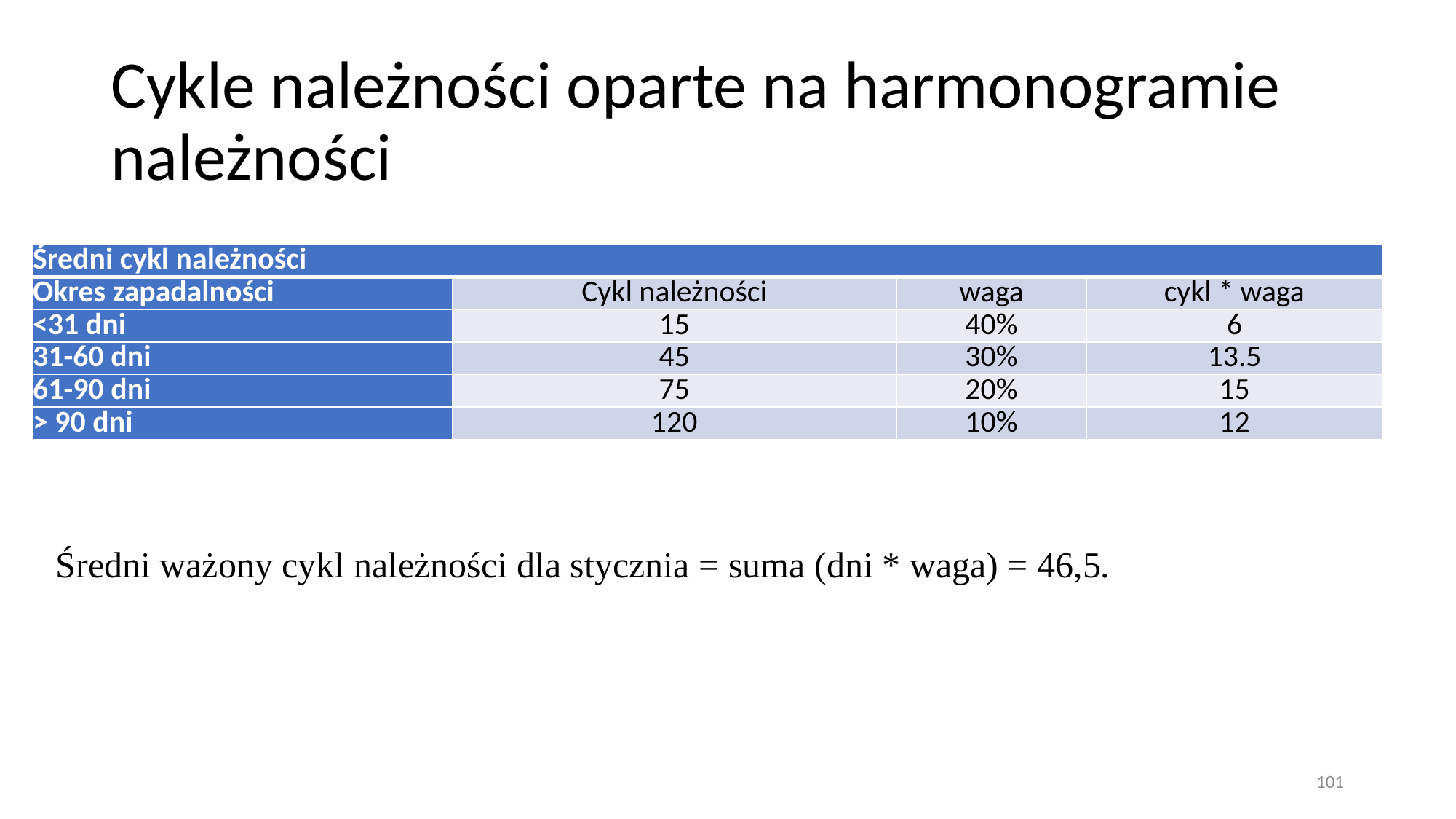

# Cykle należności oparte na harmonogramie należności
| Średni cykl należności |  |  |  |
| --- | --- | --- | --- |
| Okres zapadalności | Cykl należności | waga | cykl \* waga |
| <31 dni | 15 | 40% | 6 |
| 31-60 dni | 45 | 30% | 13.5 |
| 61-90 dni | 75 | 20% | 15 |
| > 90 dni | 120 | 10% | 12 |
Średni ważony cykl należności dla stycznia = suma (dni * waga) = 46,5.
101